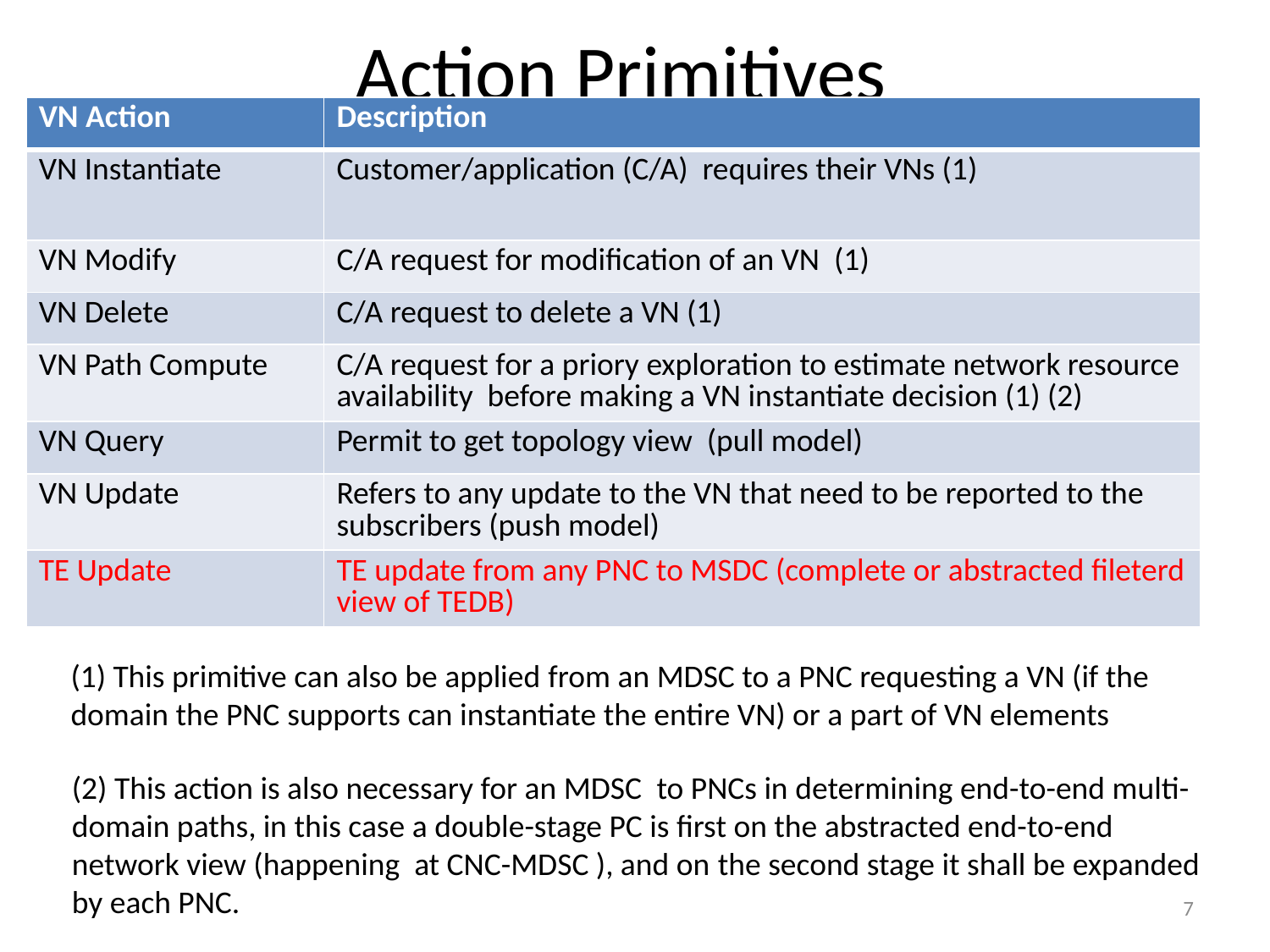

# Action Primitives
| VN Action | Description |
| --- | --- |
| VN Instantiate | Customer/application (C/A) requires their VNs (1) |
| VN Modify | C/A request for modification of an VN (1) |
| VN Delete | C/A request to delete a VN (1) |
| VN Path Compute | C/A request for a priory exploration to estimate network resource availability before making a VN instantiate decision (1) (2) |
| VN Query | Permit to get topology view (pull model) |
| VN Update | Refers to any update to the VN that need to be reported to the subscribers (push model) |
| TE Update | TE update from any PNC to MSDC (complete or abstracted fileterd view of TEDB) |
(1) This primitive can also be applied from an MDSC to a PNC requesting a VN (if the domain the PNC supports can instantiate the entire VN) or a part of VN elements
(2) This action is also necessary for an MDSC  to PNCs in determining end-to-end multi-domain paths, in this case a double-stage PC is first on the abstracted end-to-end network view (happening  at CNC-MDSC ), and on the second stage it shall be expanded by each PNC.

7